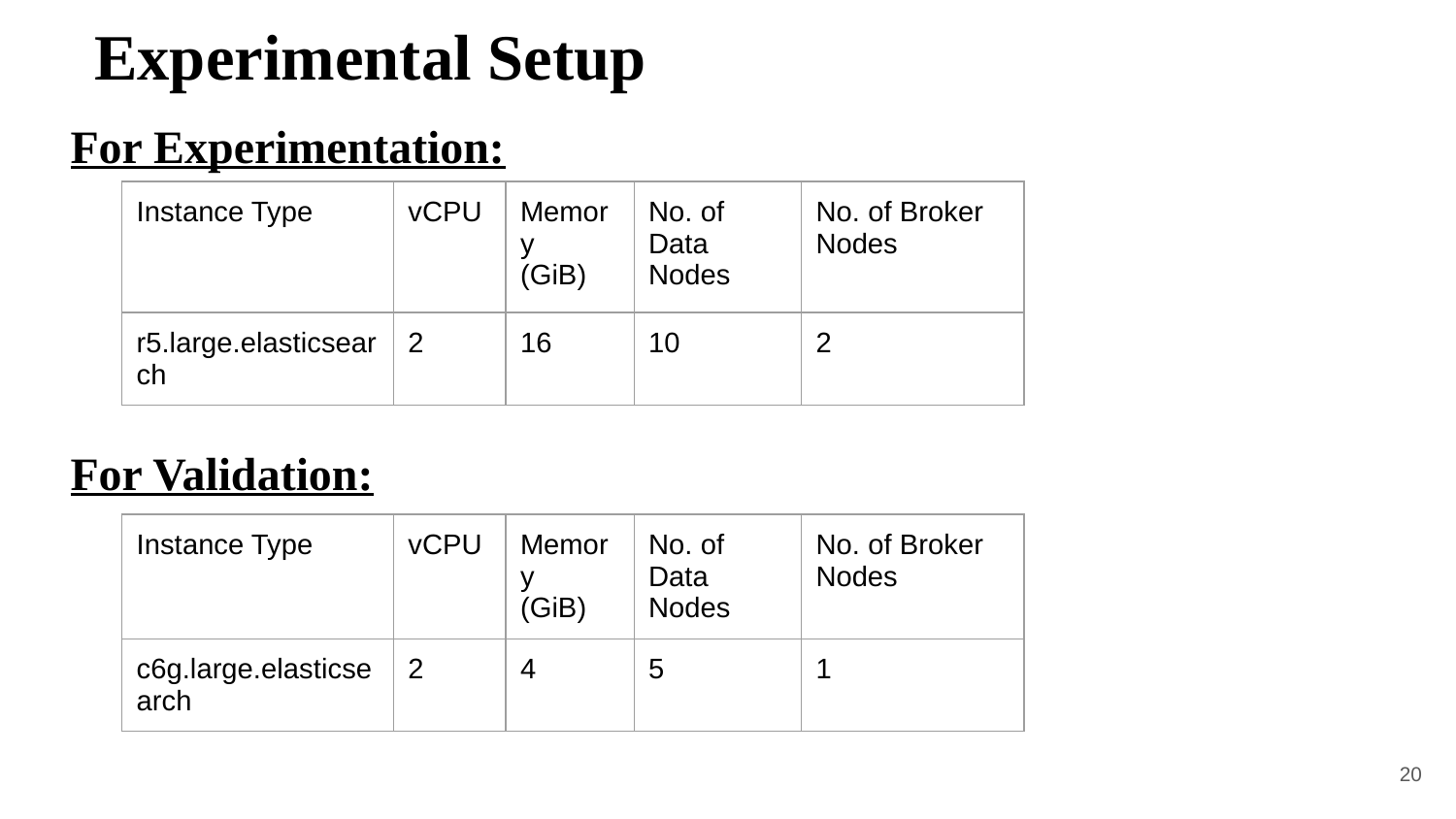

Experimental Setup

For Experimentation:
| Instance Type | vCPU | Memory (GiB) | No. of Data Nodes | No. of Broker Nodes |
| --- | --- | --- | --- | --- |
| r5.large.elasticsearch | 2 | 16 | 10 | 2 |
For Validation:

| Instance Type | vCPU | Memory (GiB) | No. of Data Nodes | No. of Broker Nodes |
| --- | --- | --- | --- | --- |
| c6g.large.elasticsearch | 2 | 4 | 5 | 1 |
20